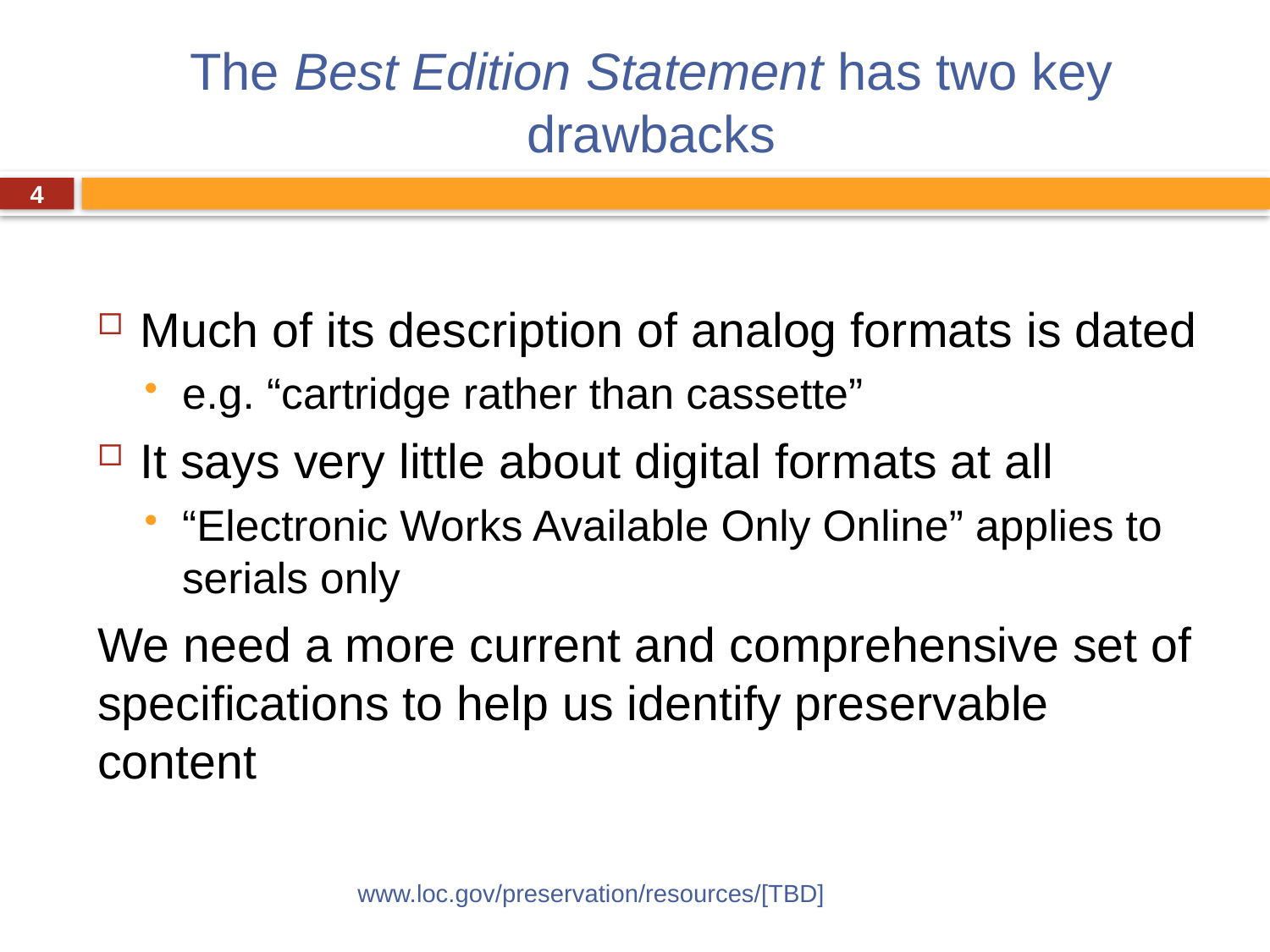

# The Best Edition Statement has two key drawbacks
4

Much of its description of analog formats is dated
e.g. “cartridge rather than cassette”
It says very little about digital formats at all
“Electronic Works Available Only Online” applies to serials only
We need a more current and comprehensive set of specifications to help us identify preservable content
www.loc.gov/preservation/resources/[TBD]